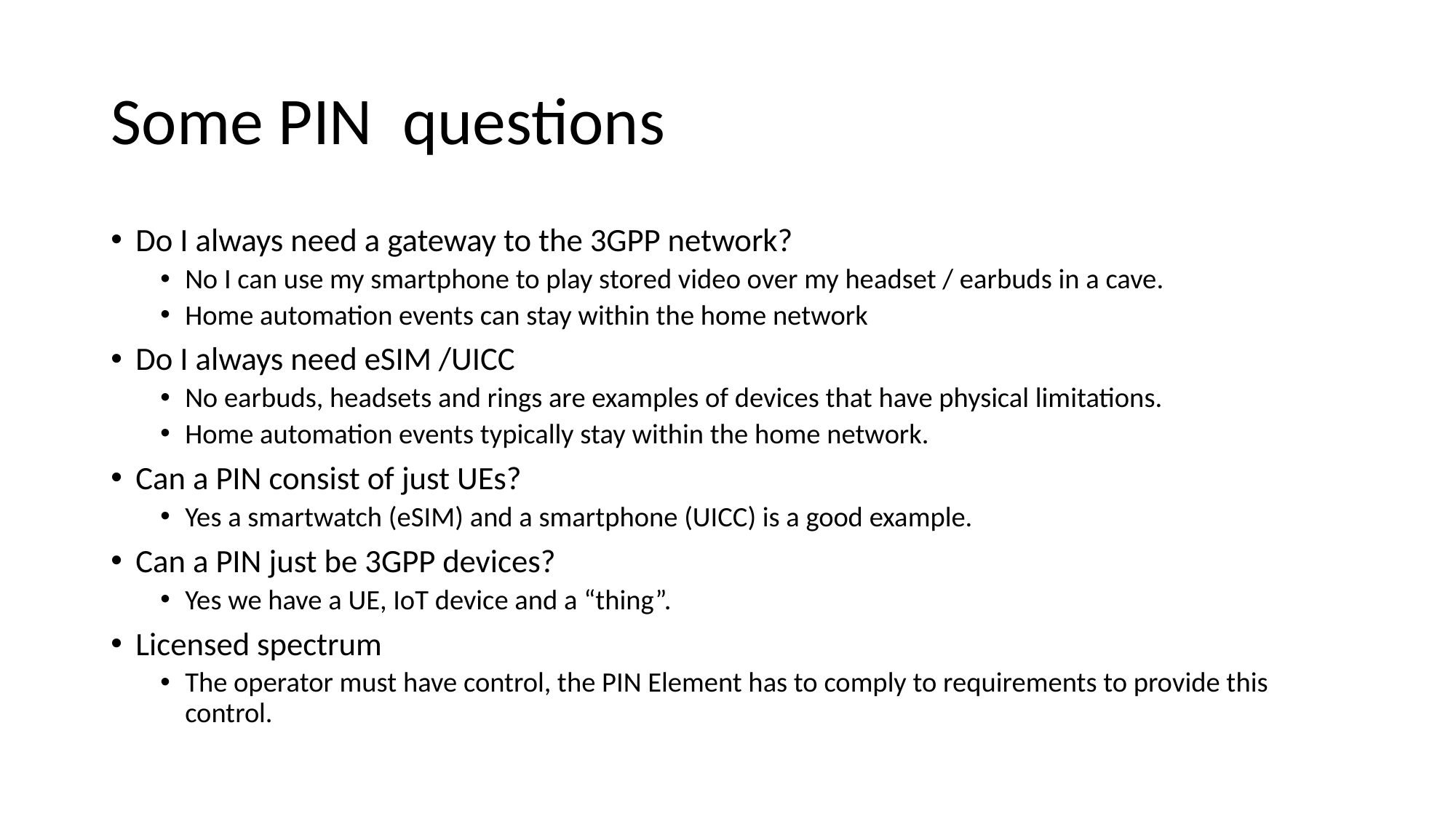

# Some PIN  questions
Do I always need a gateway to the 3GPP network?
No I can use my smartphone to play stored video over my headset / earbuds in a cave.
Home automation events can stay within the home network
Do I always need eSIM /UICC
No earbuds, headsets and rings are examples of devices that have physical limitations.
Home automation events typically stay within the home network.
Can a PIN consist of just UEs?
Yes a smartwatch (eSIM) and a smartphone (UICC) is a good example.
Can a PIN just be 3GPP devices?
Yes we have a UE, IoT device and a “thing”.
Licensed spectrum
The operator must have control, the PIN Element has to comply to requirements to provide this control.